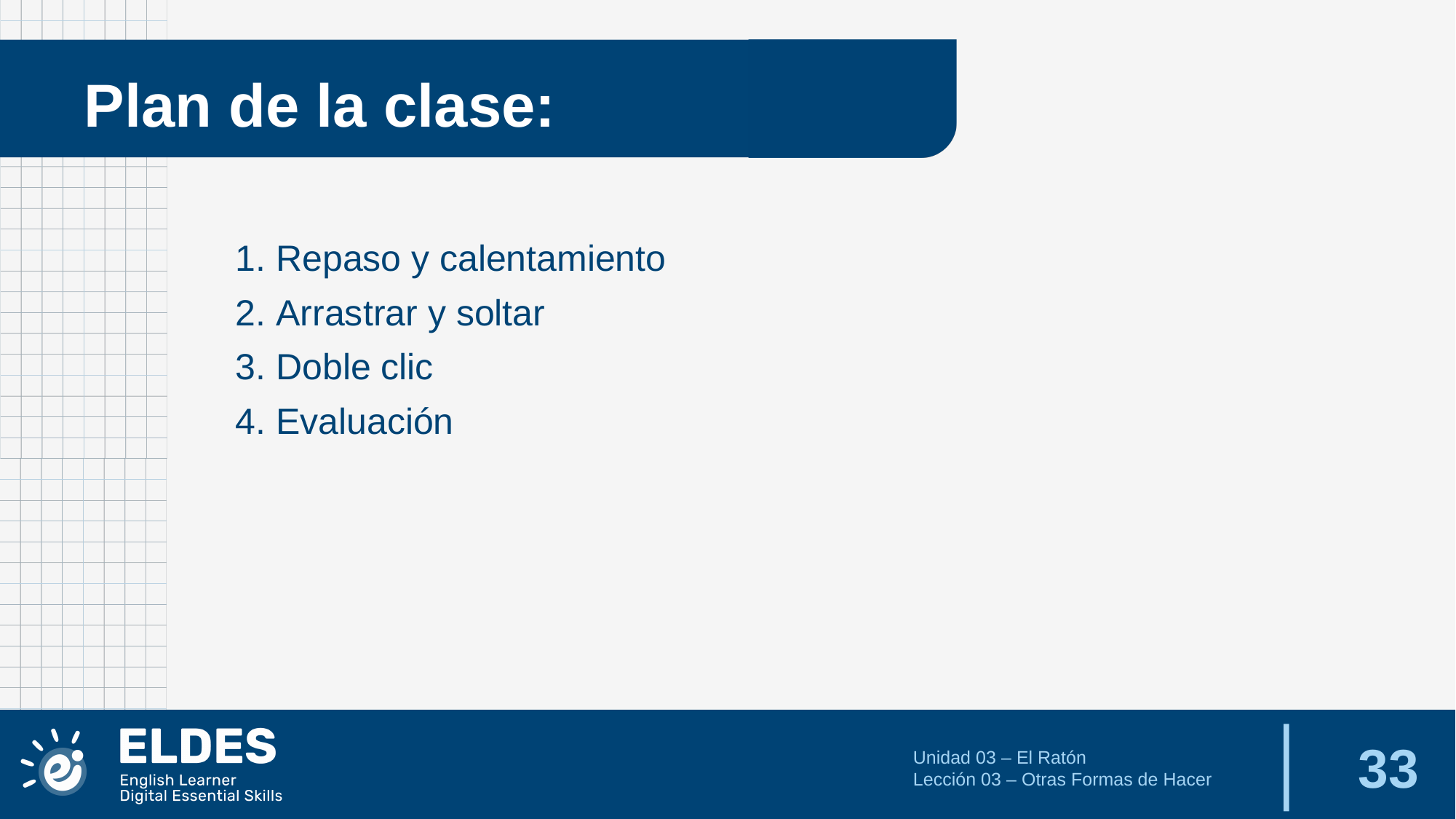

Plan de la clase:
Repaso y calentamiento
Arrastrar y soltar
Doble clic
Evaluación
33
Unidad 03 – El Ratón
Lección 03 – Otras Formas de Hacer C